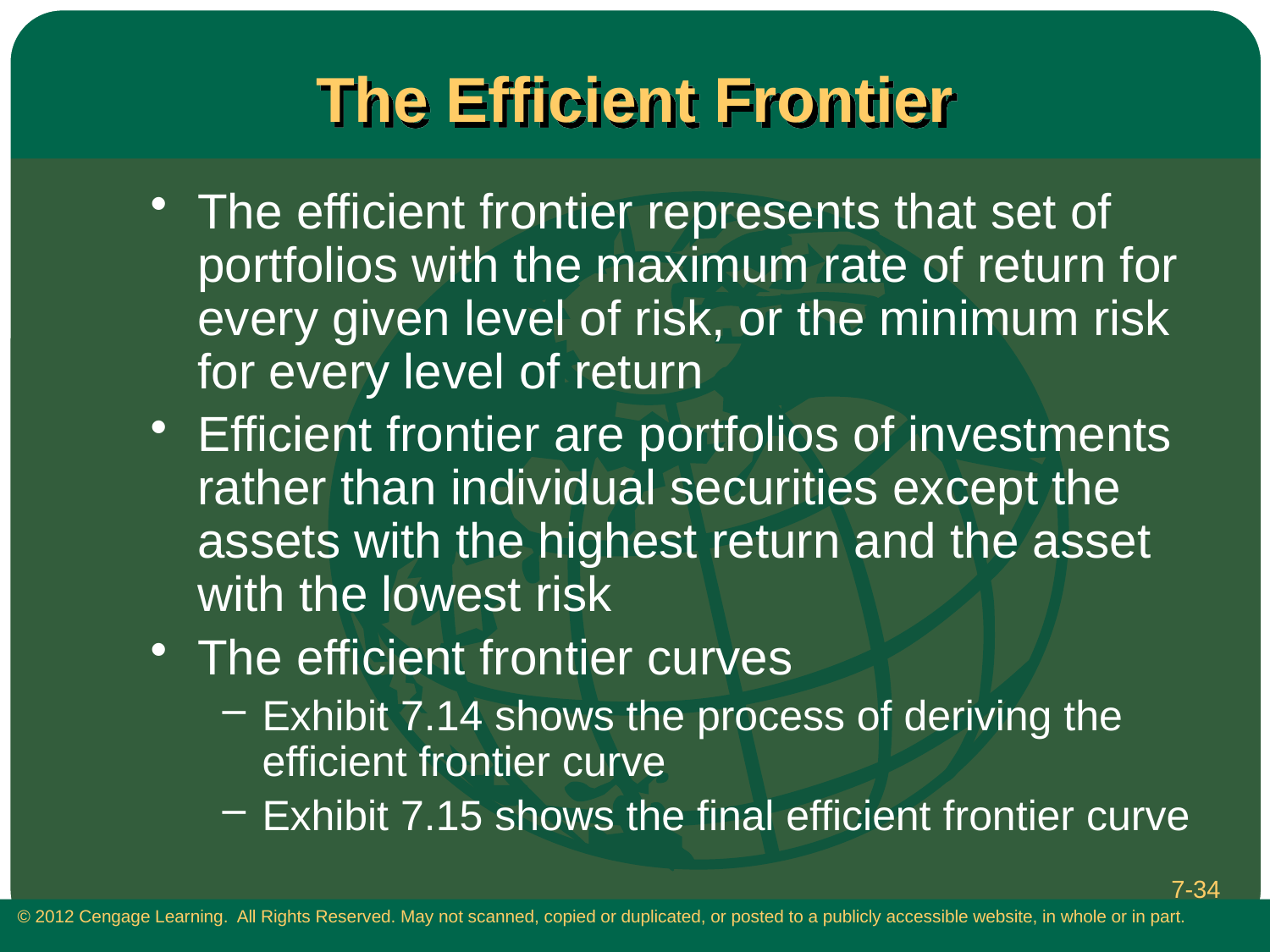

# The Efficient Frontier
The efficient frontier represents that set of portfolios with the maximum rate of return for every given level of risk, or the minimum risk for every level of return
Efficient frontier are portfolios of investments rather than individual securities except the assets with the highest return and the asset with the lowest risk
The efficient frontier curves
Exhibit 7.14 shows the process of deriving the efficient frontier curve
Exhibit 7.15 shows the final efficient frontier curve
7-34
 © 2012 Cengage Learning.  All Rights Reserved. May not scanned, copied or duplicated, or posted to a publicly accessible website, in whole or in part.